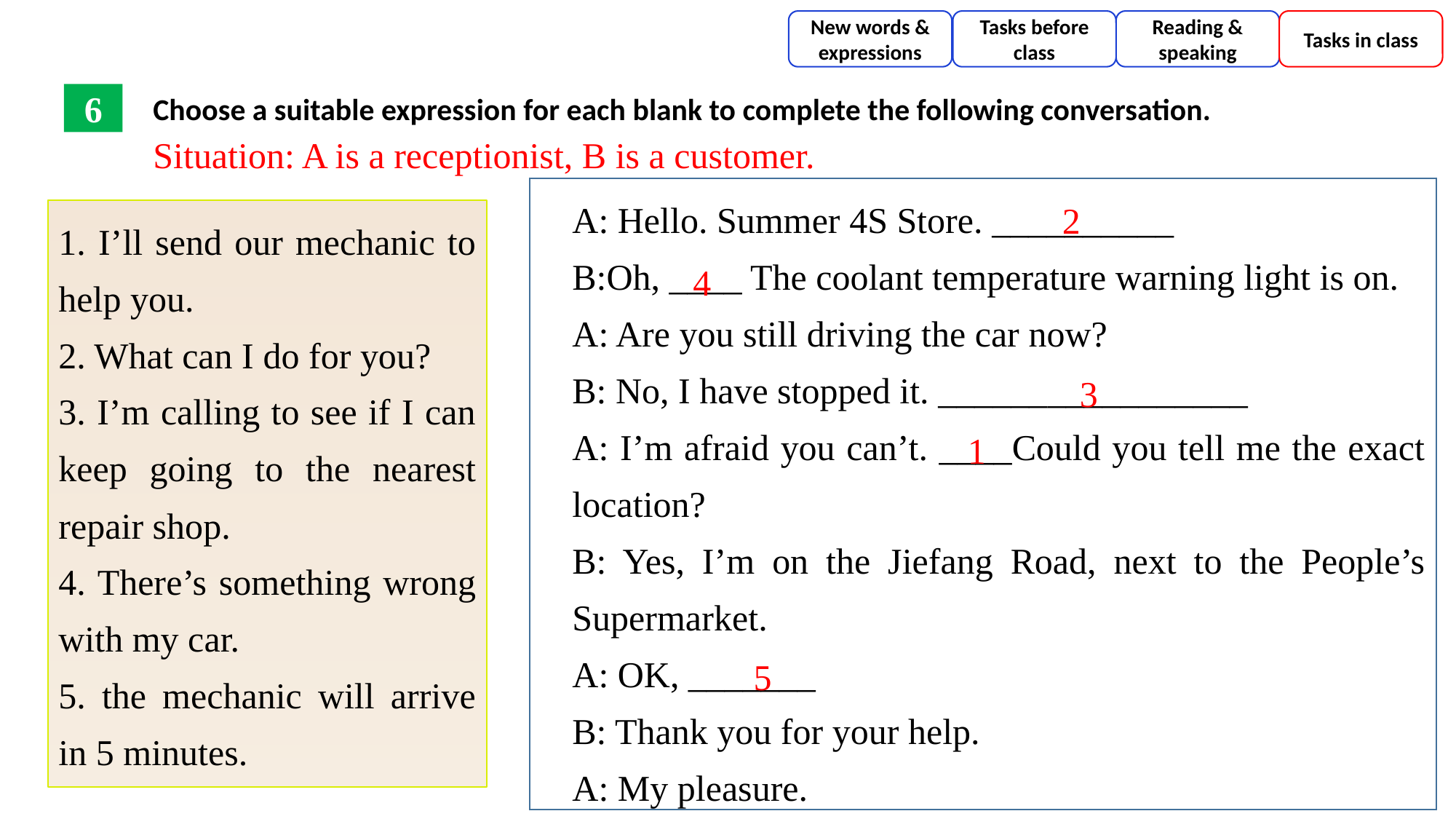

New words & expressions
Tasks before class
Reading & speaking
Tasks in class
Choose a suitable expression for each blank to complete the following conversation.
6
Situation: A is a receptionist, B is a customer.
A: Hello. Summer 4S Store. __________
B:Oh, ____ The coolant temperature warning light is on.
A: Are you still driving the car now?
B: No, I have stopped it. _________________
A: I’m afraid you can’t. ____Could you tell me the exact location?
B: Yes, I’m on the Jiefang Road, next to the People’s Supermarket.
A: OK, _______
B: Thank you for your help.
A: My pleasure.
2
1. I’ll send our mechanic to help you.
2. What can I do for you?
3. I’m calling to see if I can keep going to the nearest repair shop.
4. There’s something wrong with my car.
5. the mechanic will arrive in 5 minutes.
4
3
1
5